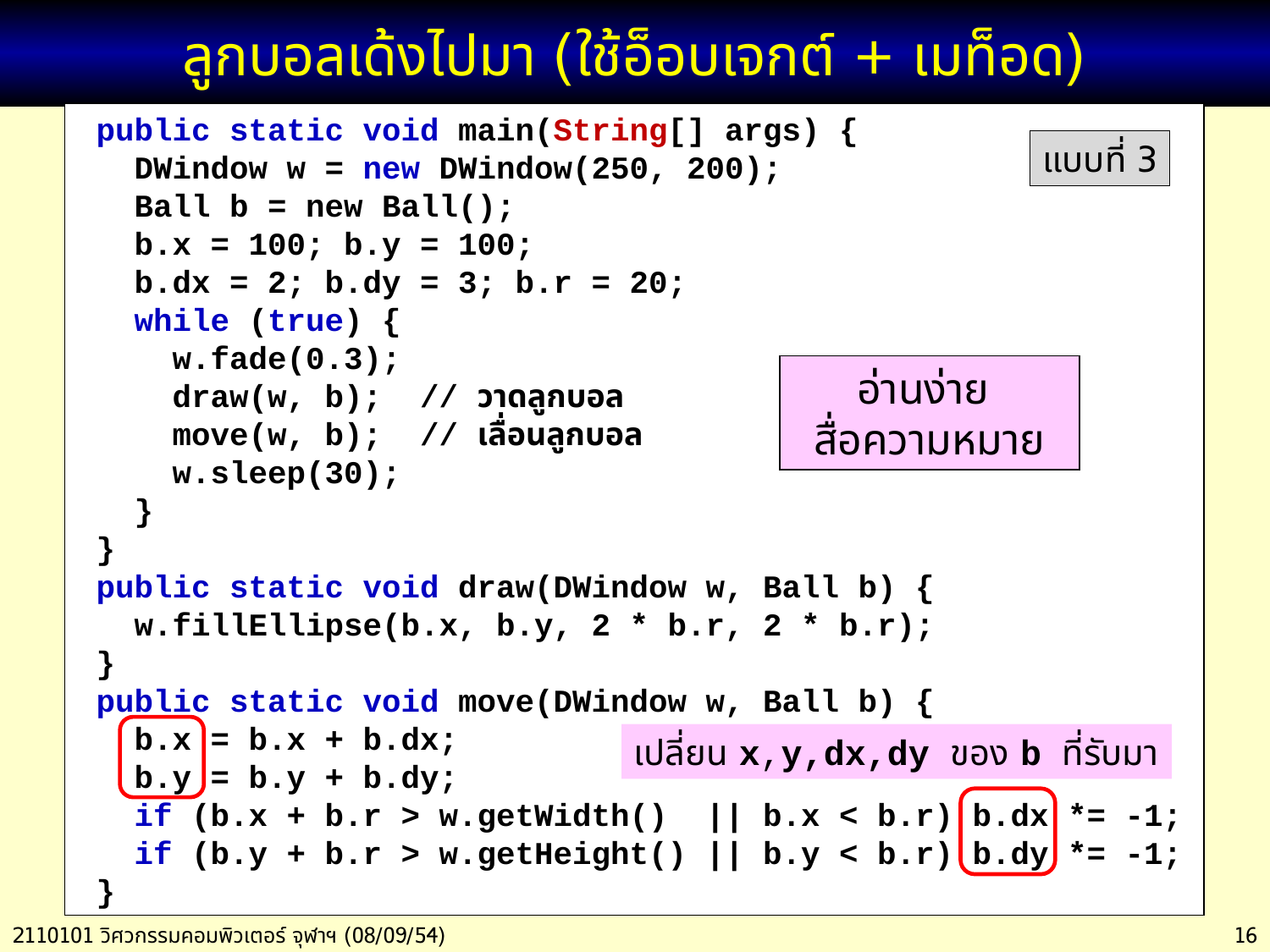

# ลูกบอลเด้งไปมา (ใช้อ็อบเจกต์ + เมท็อด)
 public static void main(String[] args) {
   DWindow w = new DWindow(250, 200);
   Ball b = new Ball();
   b.x = 100; b.y = 100;
   b.dx = 2; b.dy = 3; b.r = 20;
   while (true) {
     w.fade(0.3);
     draw(w, b);  // วาดลูกบอล
     move(w, b);  // เลื่อนลูกบอล
     w.sleep(30);
   }
 }
 public static void draw(DWindow w, Ball b) {
   w.fillEllipse(b.x, b.y, 2 * b.r, 2 * b.r);
 }
 public static void move(DWindow w, Ball b) {
   b.x = b.x + b.dx;
   b.y = b.y + b.dy;
   if (b.x + b.r > w.getWidth()  || b.x < b.r) b.dx *= -1;
   if (b.y + b.r > w.getHeight() || b.y < b.r) b.dy *= -1;
 }
แบบที่ 3
อ่านง่าย
สื่อความหมาย

เปลี่ยน x,y,dx,dy ของ b ที่รับมา